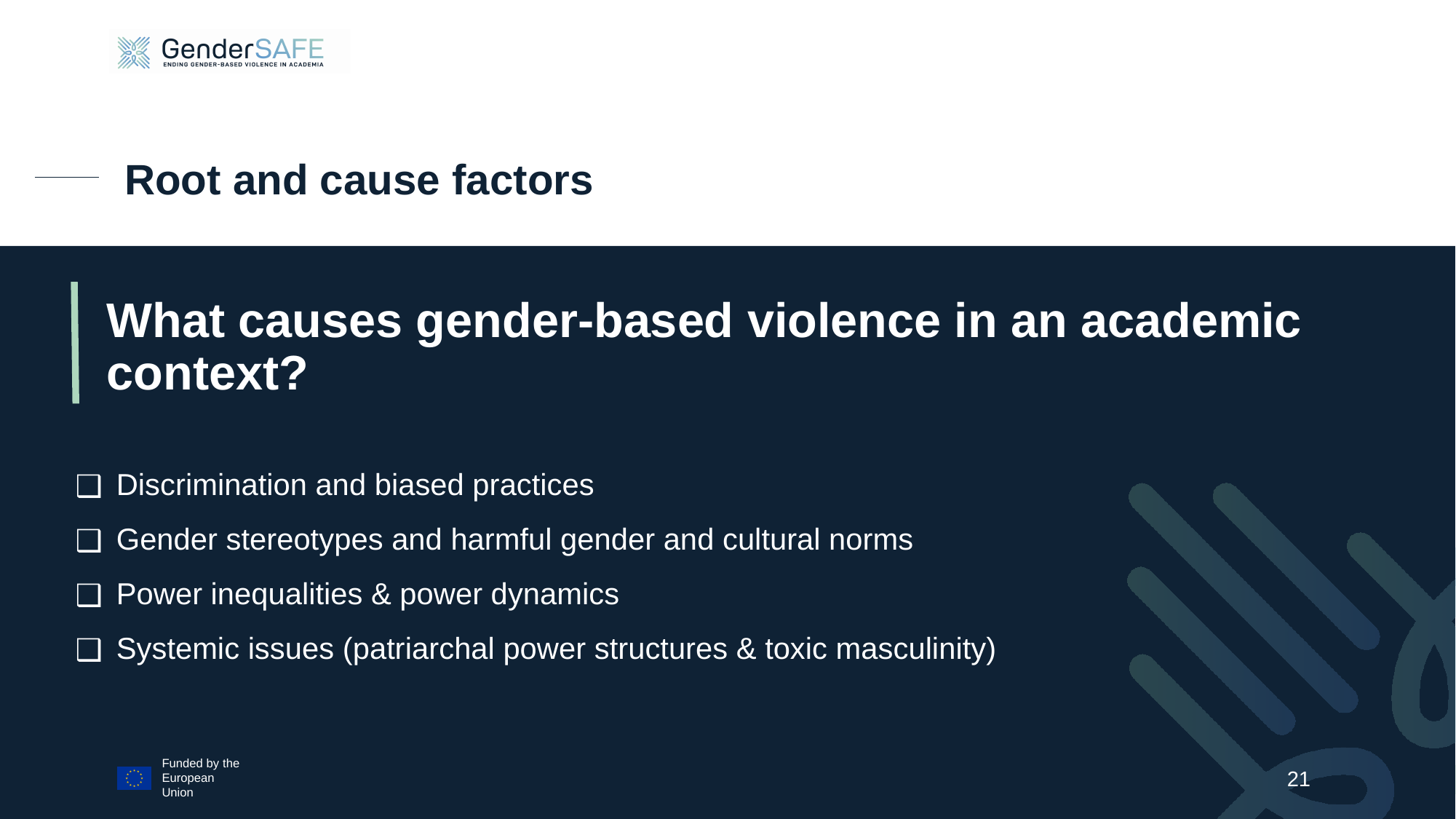

# Root and cause factors
What causes gender-based violence in an academic context?
Discrimination and biased practices
Gender stereotypes and harmful gender and cultural norms
Power inequalities & power dynamics
Systemic issues (patriarchal power structures & toxic masculinity)